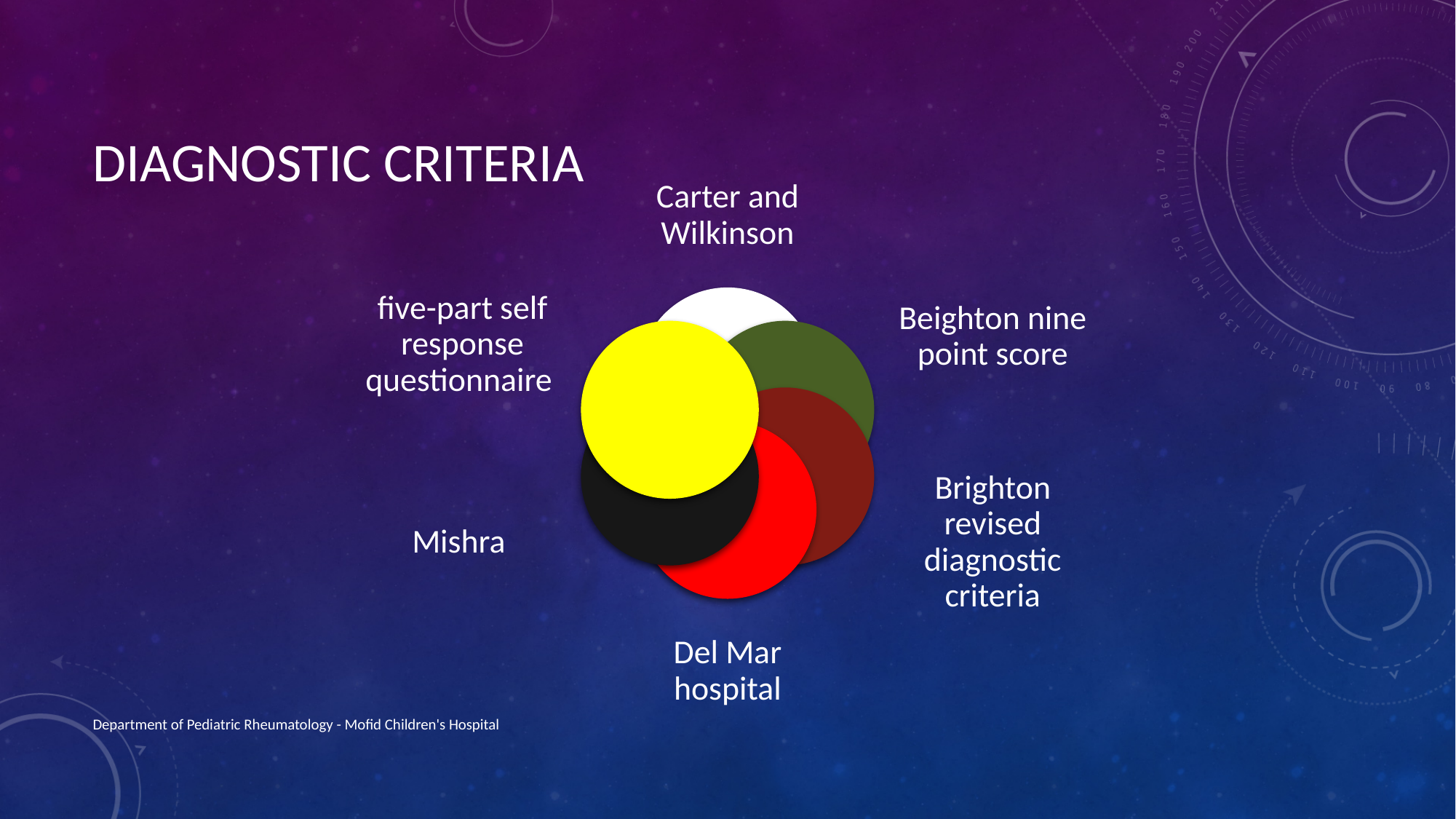

# Diagnostic Criteria
Carter and Wilkinson
Beighton nine point score
Brighton revised diagnostic criteria
Del Mar hospital
Mishra
five-part self response questionnaire
Department of Pediatric Rheumatology - Mofid Children's Hospital